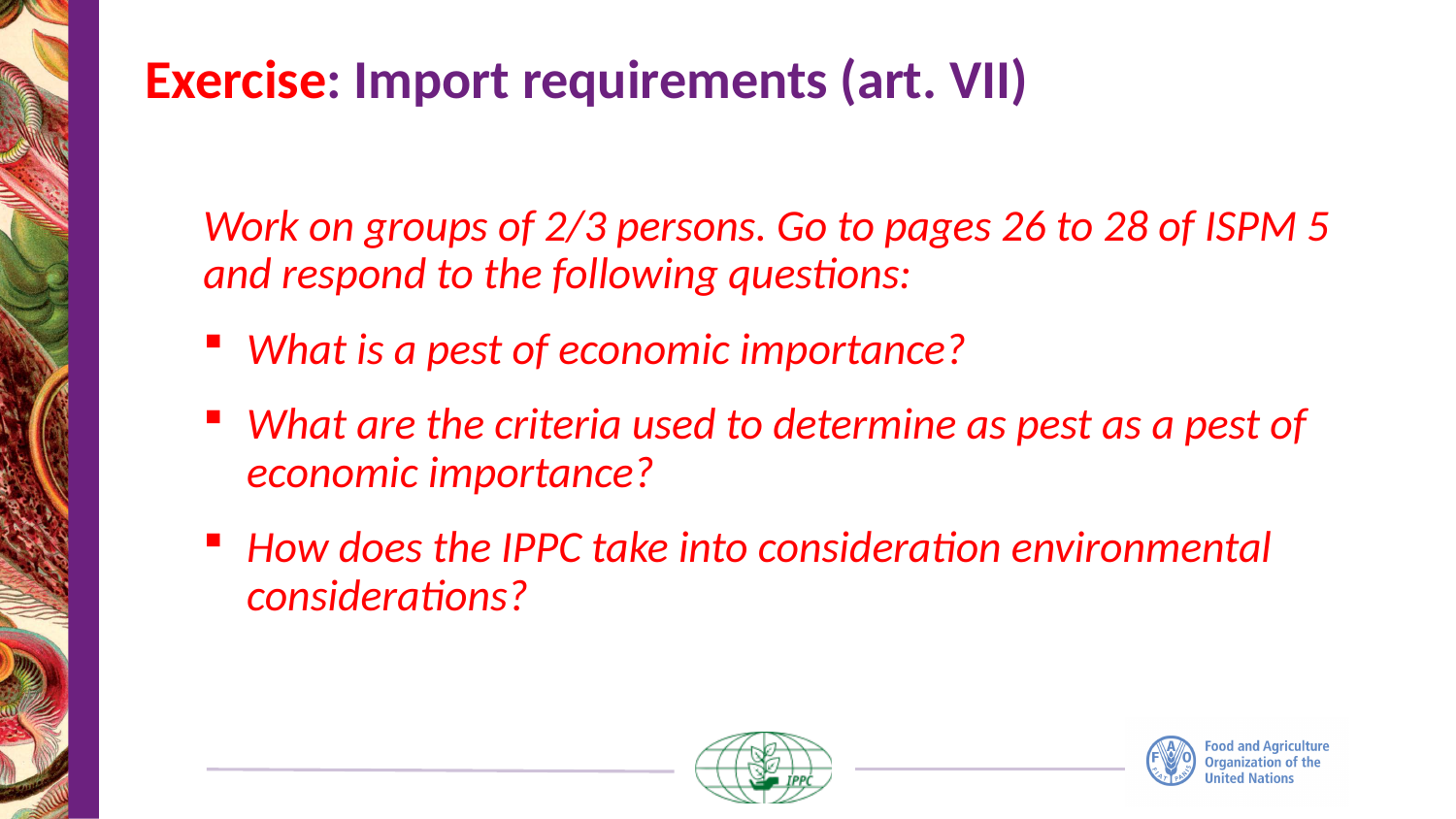

# Exercise: Import requirements (art. VII)
Work on groups of 2/3 persons. Go to pages 26 to 28 of ISPM 5 and respond to the following questions:
What is a pest of economic importance?
What are the criteria used to determine as pest as a pest of economic importance?
How does the IPPC take into consideration environmental considerations?